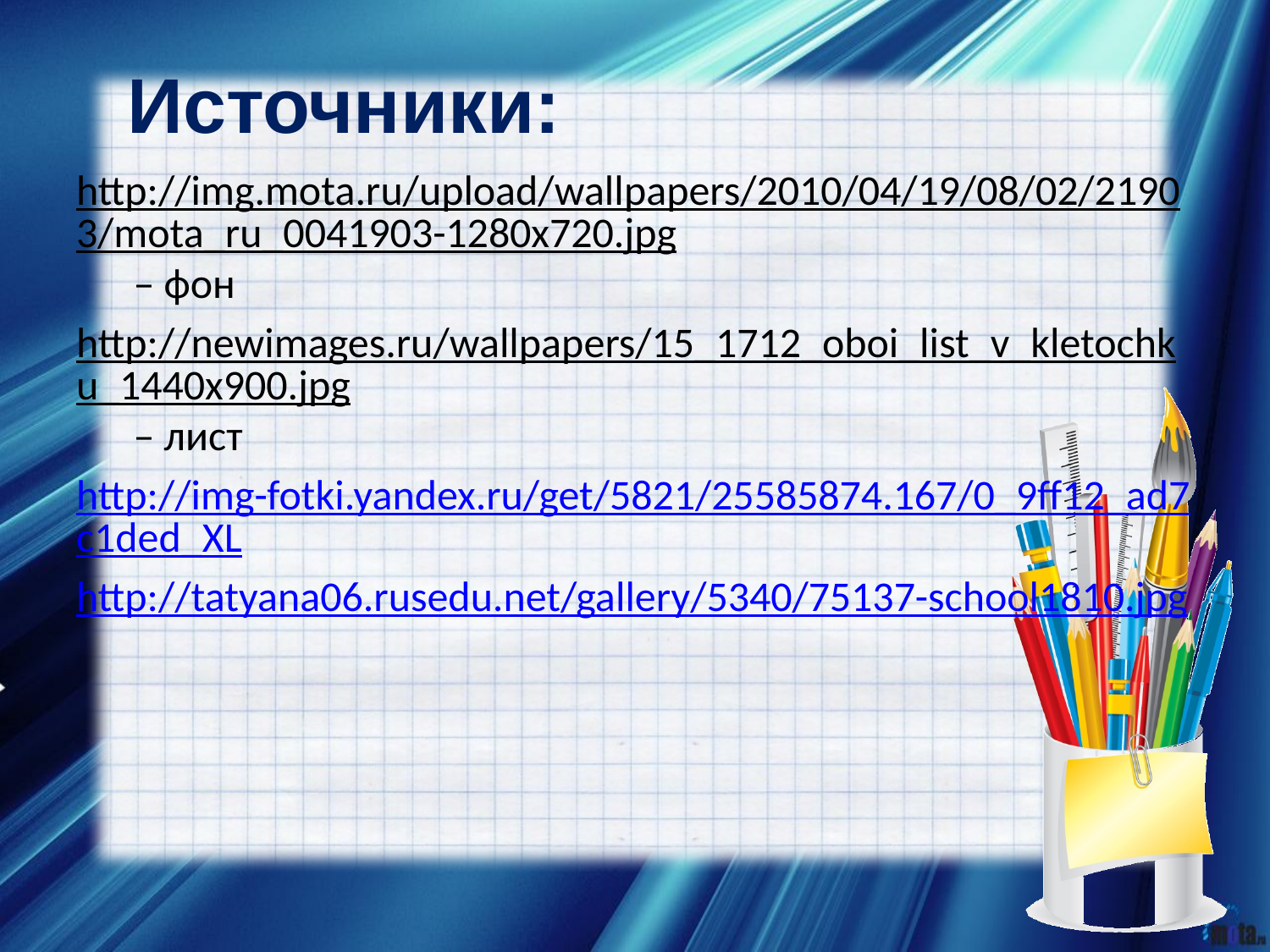

# Источники:
http://img.mota.ru/upload/wallpapers/2010/04/19/08/02/21903/mota_ru_0041903-1280x720.jpg – фон
http://newimages.ru/wallpapers/15_1712_oboi_list_v_kletochku_1440x900.jpg – лист
http://img-fotki.yandex.ru/get/5821/25585874.167/0_9ff12_ad7c1ded_XL
http://tatyana06.rusedu.net/gallery/5340/75137-school1810.jpg